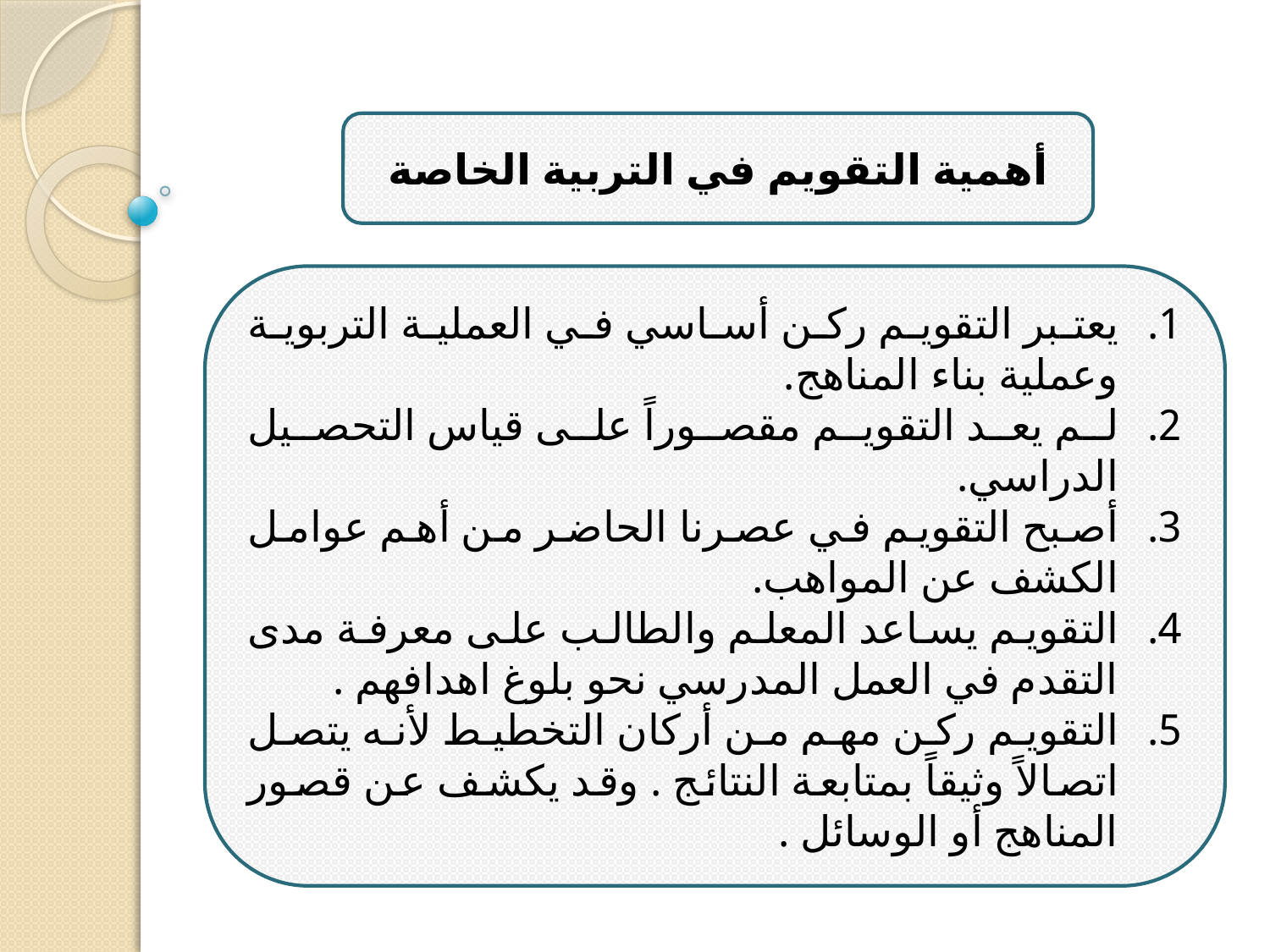

أهمية التقويم في التربية الخاصة
يعتبر التقويم ركن أساسي في العملية التربوية وعملية بناء المناهج.
لم يعد التقويم مقصوراً على قياس التحصيل الدراسي.
أصبح التقويم في عصرنا الحاضر من أهم عوامل الكشف عن المواهب.
التقويم يساعد المعلم والطالب على معرفة مدى التقدم في العمل المدرسي نحو بلوغ اهدافهم .
التقويم ركن مهم من أركان التخطيط لأنه يتصل اتصالاً وثيقاً بمتابعة النتائج . وقد يكشف عن قصور المناهج أو الوسائل .